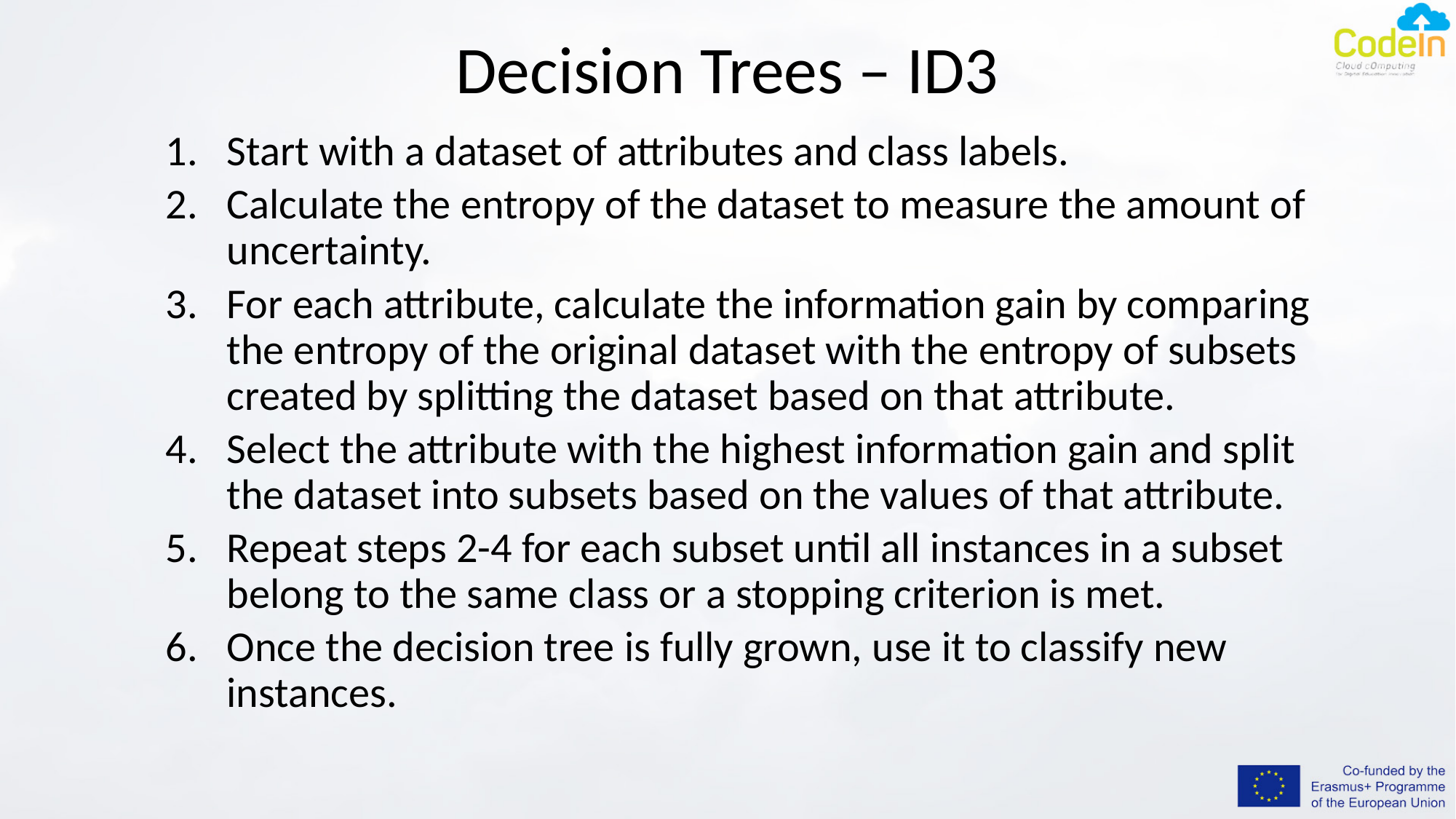

# Decision Trees – ID3
Start with a dataset of attributes and class labels.
Calculate the entropy of the dataset to measure the amount of uncertainty.
For each attribute, calculate the information gain by comparing the entropy of the original dataset with the entropy of subsets created by splitting the dataset based on that attribute.
Select the attribute with the highest information gain and split the dataset into subsets based on the values of that attribute.
Repeat steps 2-4 for each subset until all instances in a subset belong to the same class or a stopping criterion is met.
Once the decision tree is fully grown, use it to classify new instances.